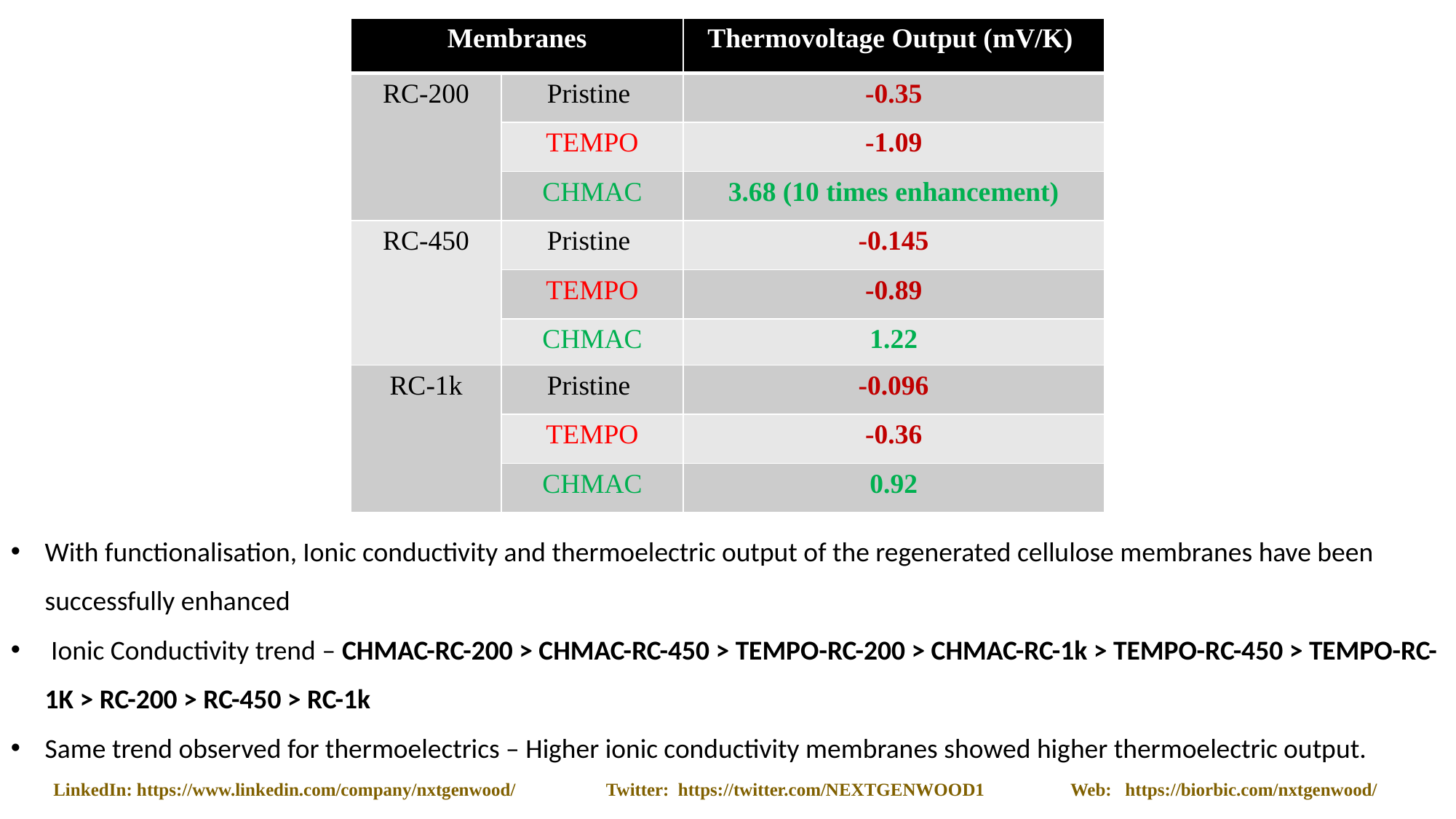

| Membranes |  | Thermovoltage Output (mV/K) |
| --- | --- | --- |
| RC-200 | Pristine | -0.35 |
|  | TEMPO | -1.09 |
|  | CHMAC | 3.68 (10 times enhancement) |
| RC-450 | Pristine | -0.145 |
|  | TEMPO | -0.89 |
|  | CHMAC | 1.22 |
| RC-1k | Pristine | -0.096 |
|  | TEMPO | -0.36 |
|  | CHMAC | 0.92 |
With functionalisation, Ionic conductivity and thermoelectric output of the regenerated cellulose membranes have been successfully enhanced
 Ionic Conductivity trend – CHMAC-RC-200 > CHMAC-RC-450 > TEMPO-RC-200 > CHMAC-RC-1k > TEMPO-RC-450 > TEMPO-RC-1K > RC-200 > RC-450 > RC-1k
Same trend observed for thermoelectrics – Higher ionic conductivity membranes showed higher thermoelectric output.

LinkedIn: https://www.linkedin.com/company/nxtgenwood/                    Twitter:  https://twitter.com/NEXTGENWOOD1                   Web:   https://biorbic.com/nxtgenwood/